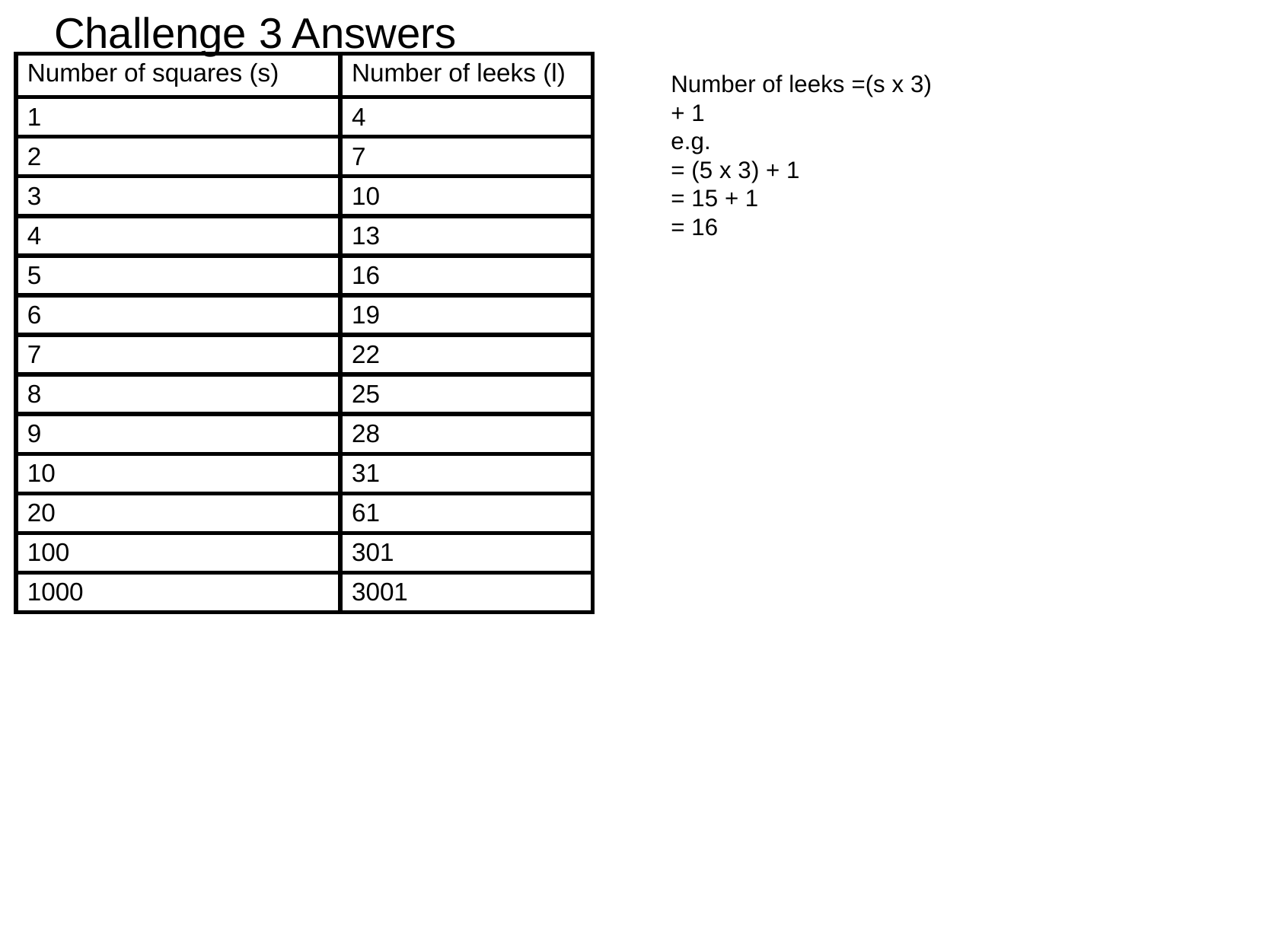

Challenge 3 Answers
| Number of squares (s) | Number of leeks (l) |
| --- | --- |
| 1 | 4 |
| 2 | 7 |
| 3 | 10 |
| 4 | 13 |
| 5 | 16 |
| 6 | 19 |
| 7 | 22 |
| 8 | 25 |
| 9 | 28 |
| 10 | 31 |
| 20 | 61 |
| 100 | 301 |
| 1000 | 3001 |
Number of leeks =(s x 3) + 1
e.g.
= (5 x 3) + 1
= 15 + 1
= 16